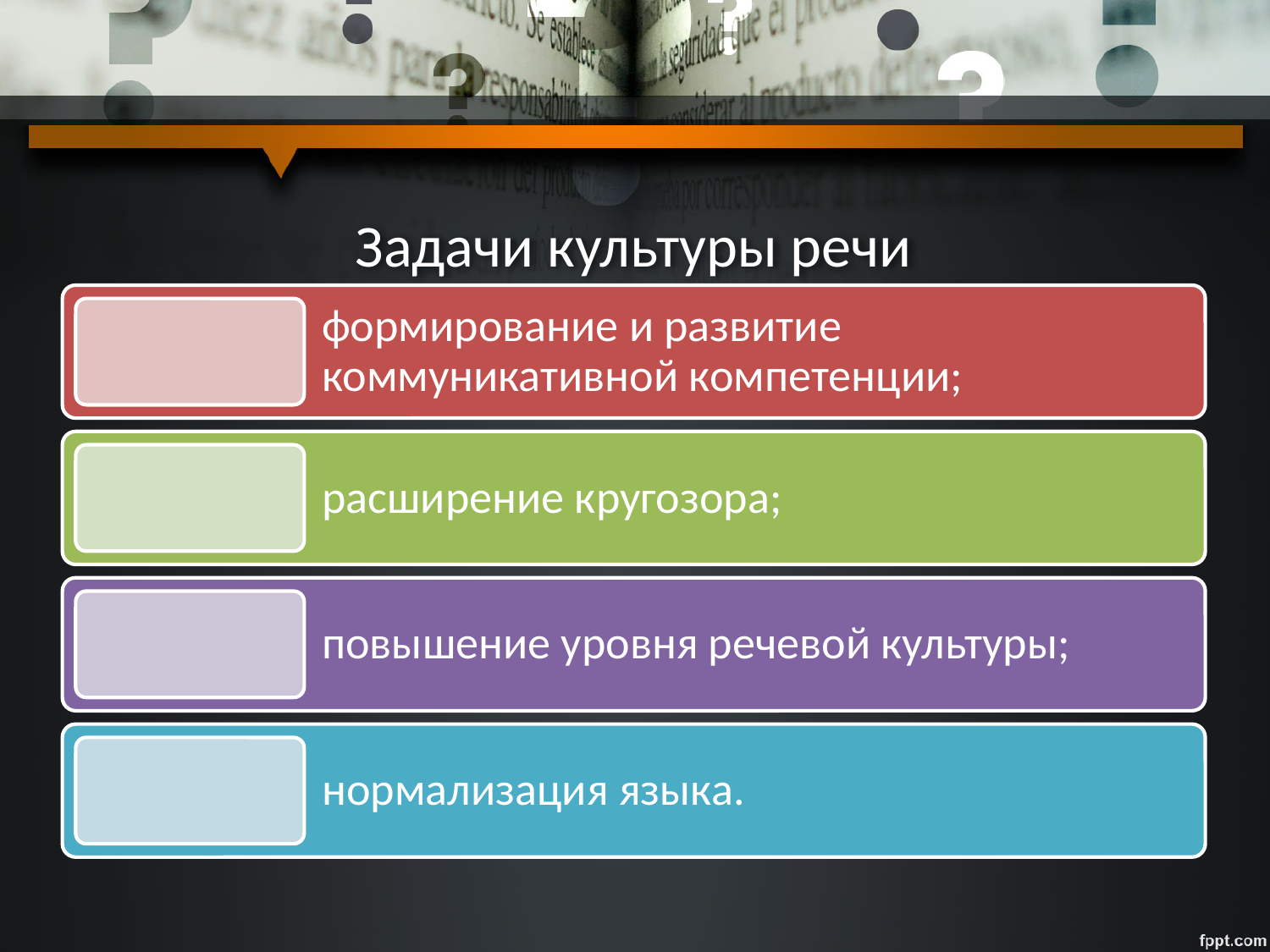

# Задачи культуры речи
формирование и развитие  коммуникативной компетенции;
расширение кругозора;
повышение уровня речевой культуры;
нормализация языка.